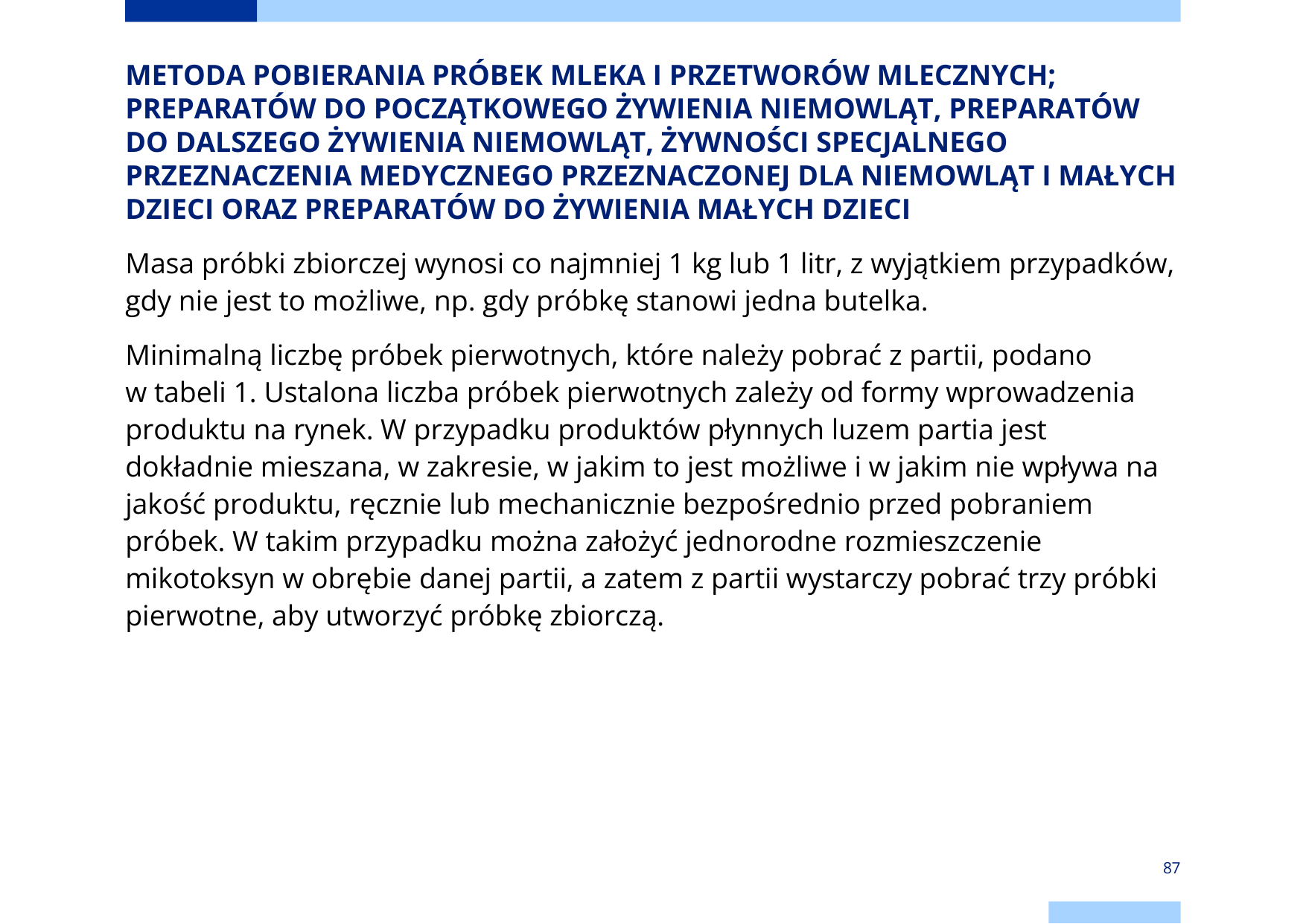

# METODA POBIERANIA PRÓBEK MLEKA I PRZETWORÓW MLECZNYCH; PREPARATÓW DO POCZĄTKOWEGO ŻYWIENIA NIEMOWLĄT, PREPARATÓW DO DALSZEGO ŻYWIENIA NIEMOWLĄT, ŻYWNOŚCI SPECJALNEGO PRZEZNACZENIA MEDYCZNEGO PRZEZNACZONEJ DLA NIEMOWLĄT I MAŁYCH DZIECI ORAZ PREPARATÓW DO ŻYWIENIA MAŁYCH DZIECI
Masa próbki zbiorczej wynosi co najmniej 1 kg lub 1 litr, z wyjątkiem przypadków, gdy nie jest to możliwe, np. gdy próbkę stanowi jedna butelka.
Minimalną liczbę próbek pierwotnych, które należy pobrać z partii, podano w tabeli 1. Ustalona liczba próbek pierwotnych zależy od formy wprowadzenia produktu na rynek. W przypadku produktów płynnych luzem partia jest dokładnie mieszana, w zakresie, w jakim to jest możliwe i w jakim nie wpływa na jakość produktu, ręcznie lub mechanicznie bezpośrednio przed pobraniem próbek. W takim przypadku można założyć jednorodne rozmieszczenie mikotoksyn w obrębie danej partii, a zatem z partii wystarczy pobrać trzy próbki pierwotne, aby utworzyć próbkę zbiorczą.

87